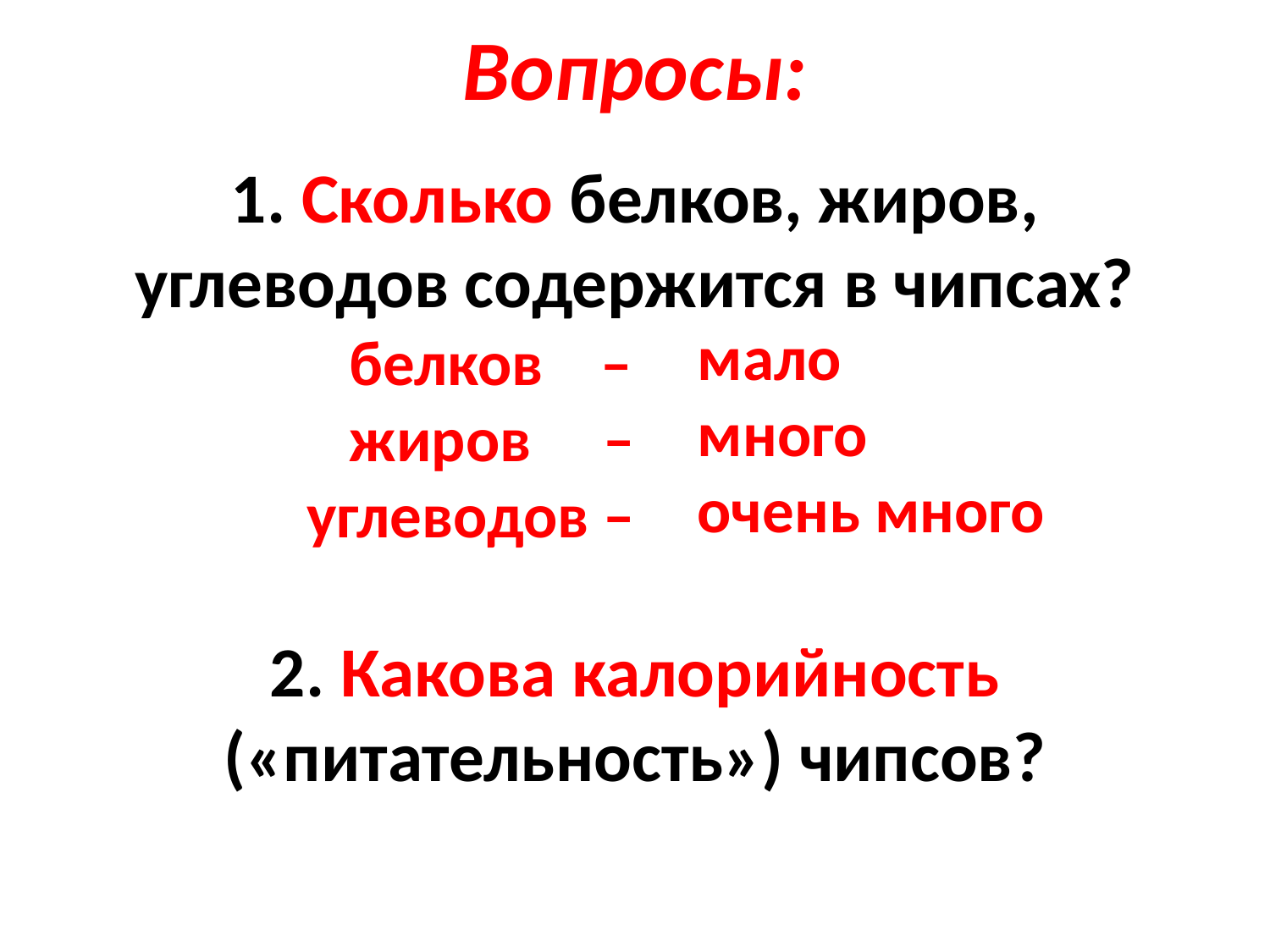

# Вопросы:
1. Сколько белков, жиров, углеводов содержится в чипсах?
                   белков    –       мало,
                   жиров     –        много,
                углеводов –     очень много

2. Какова калорийность
(«питательность») чипсов?

мало
много
очень много